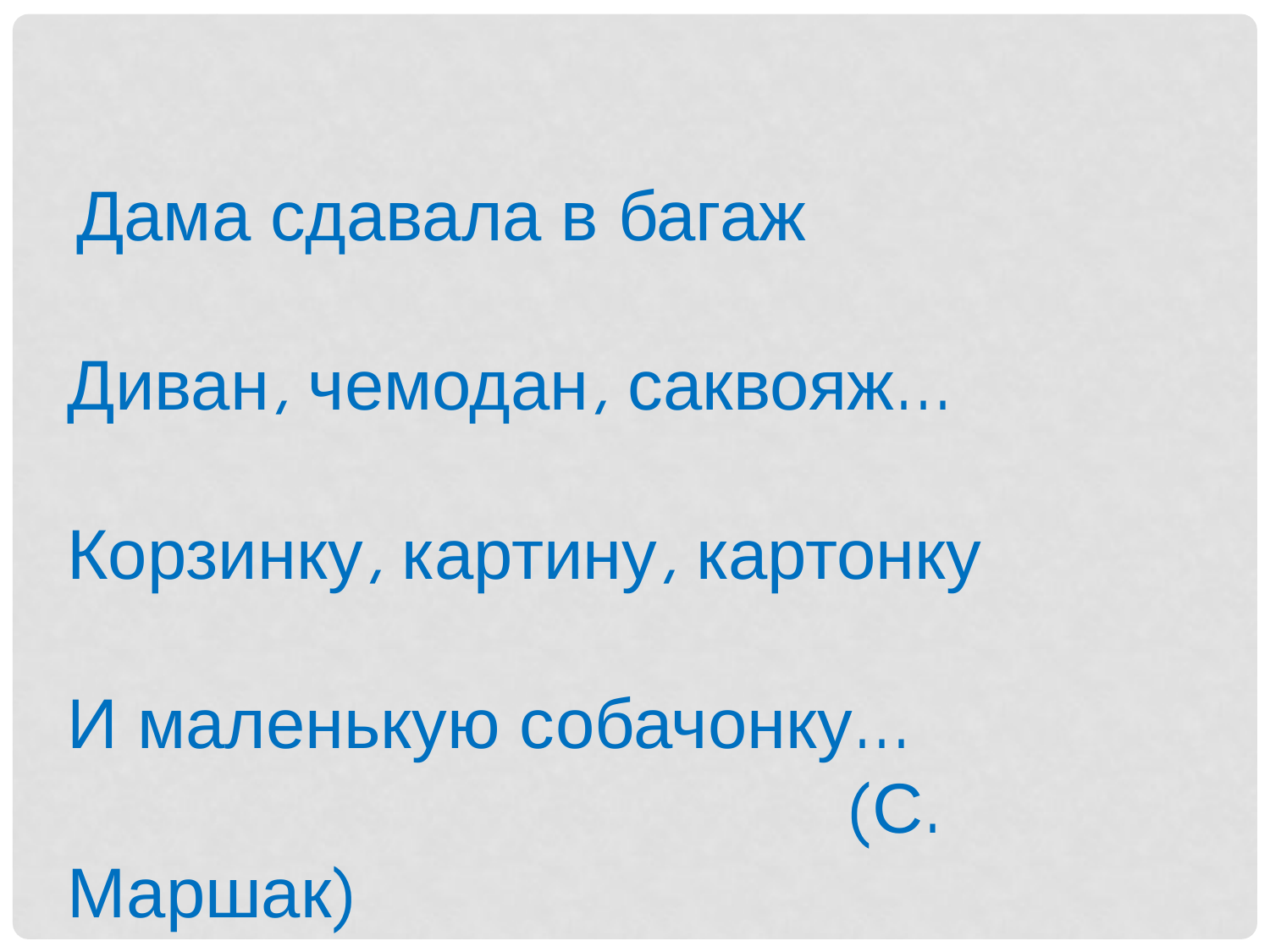

Дама сдавала в багаж

Диван, чемодан, саквояж...

Корзинку, картину, картонку

И маленькую собачонку...
                                        (С. Маршак)